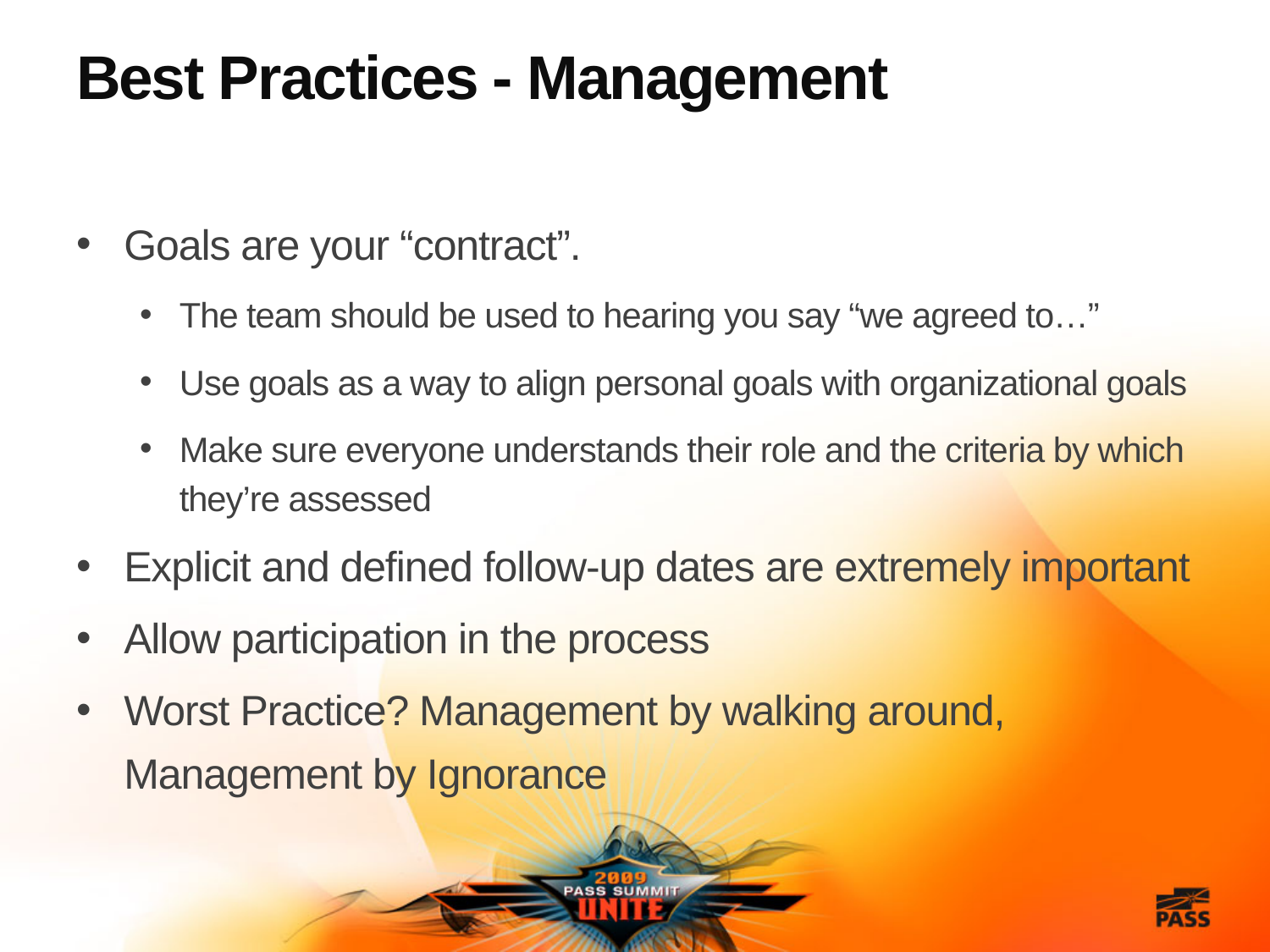

# Best Practices - Management
Goals are your “contract”.
The team should be used to hearing you say “we agreed to…”
Use goals as a way to align personal goals with organizational goals
Make sure everyone understands their role and the criteria by which they’re assessed
Explicit and defined follow-up dates are extremely important
Allow participation in the process
Worst Practice? Management by walking around, Management by Ignorance